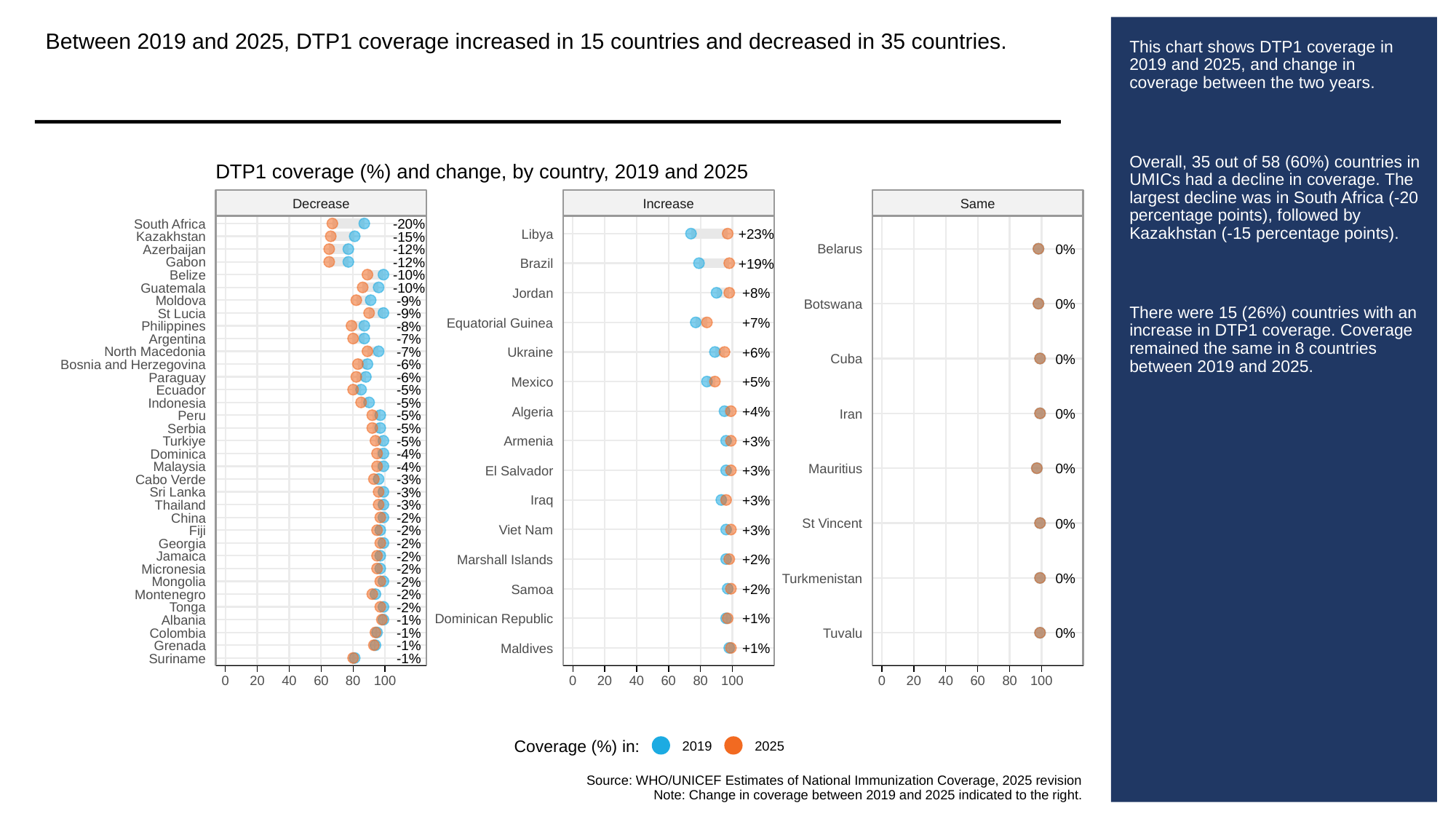

Between 2019 and 2025, DTP1 coverage increased in 15 countries and decreased in 35 countries.
# This chart shows DTP1 coverage in 2019 and 2025, and change in coverage between the two years.

Overall, 35 out of 58 (60%) countries in UMICs had a decline in coverage. The largest decline was in South Africa (-20 percentage points), followed by Kazakhstan (-15 percentage points).

There were 15 (26%) countries with an increase in DTP1 coverage. Coverage remained the same in 8 countries between 2019 and 2025.

DTP1 coverage (%) and change, by country, 2019 and 2025

Decrease
Increase
Same

-20%
South Africa

+23%
Libya

-15%
Kazakhstan

0%
Belarus
-12%
Azerbaijan

-12%
Gabon

+19%
Brazil

-10%
Belize

-10%
Guatemala

+8%
Jordan

-9%
Moldova

0%
Botswana

-9%
St Lucia

+7%
Equatorial Guinea

-8%
Philippines

-7%
Argentina

-7%
North Macedonia

+6%
Ukraine

0%
Cuba

-6%
Bosnia and Herzegovina

-6%
Paraguay

+5%
Mexico

-5%
Ecuador

-5%
Indonesia

+4%
Algeria

0%
Iran

-5%
Peru

-5%
Serbia

-5%
+3%
Turkiye
Armenia

-4%
Dominica

-4%
Malaysia

0%
Mauritius

+3%
El Salvador

-3%
Cabo Verde

-3%
Sri Lanka

+3%
Iraq

-3%
Thailand

-2%
China

0%
St Vincent

+3%
Viet Nam

-2%
Fiji

-2%
Georgia

-2%
Jamaica

+2%
Marshall Islands

-2%
Micronesia

0%
Turkmenistan

-2%
Mongolia

+2%
Samoa

-2%
Montenegro

-2%
Tonga

+1%
Dominican Republic

-1%
Albania

-1%
Colombia
0%
Tuvalu

-1%
Grenada

+1%
Maldives

-1%
Suriname

0
20
40
60
80
100
0
20
40
60
80
100
0
20
40
60
80
100

Coverage (%) in:
2019
2025
Source: WHO/UNICEF Estimates of National Immunization Coverage, 2025 revision
Note: Change in coverage between 2019 and 2025 indicated to the right.